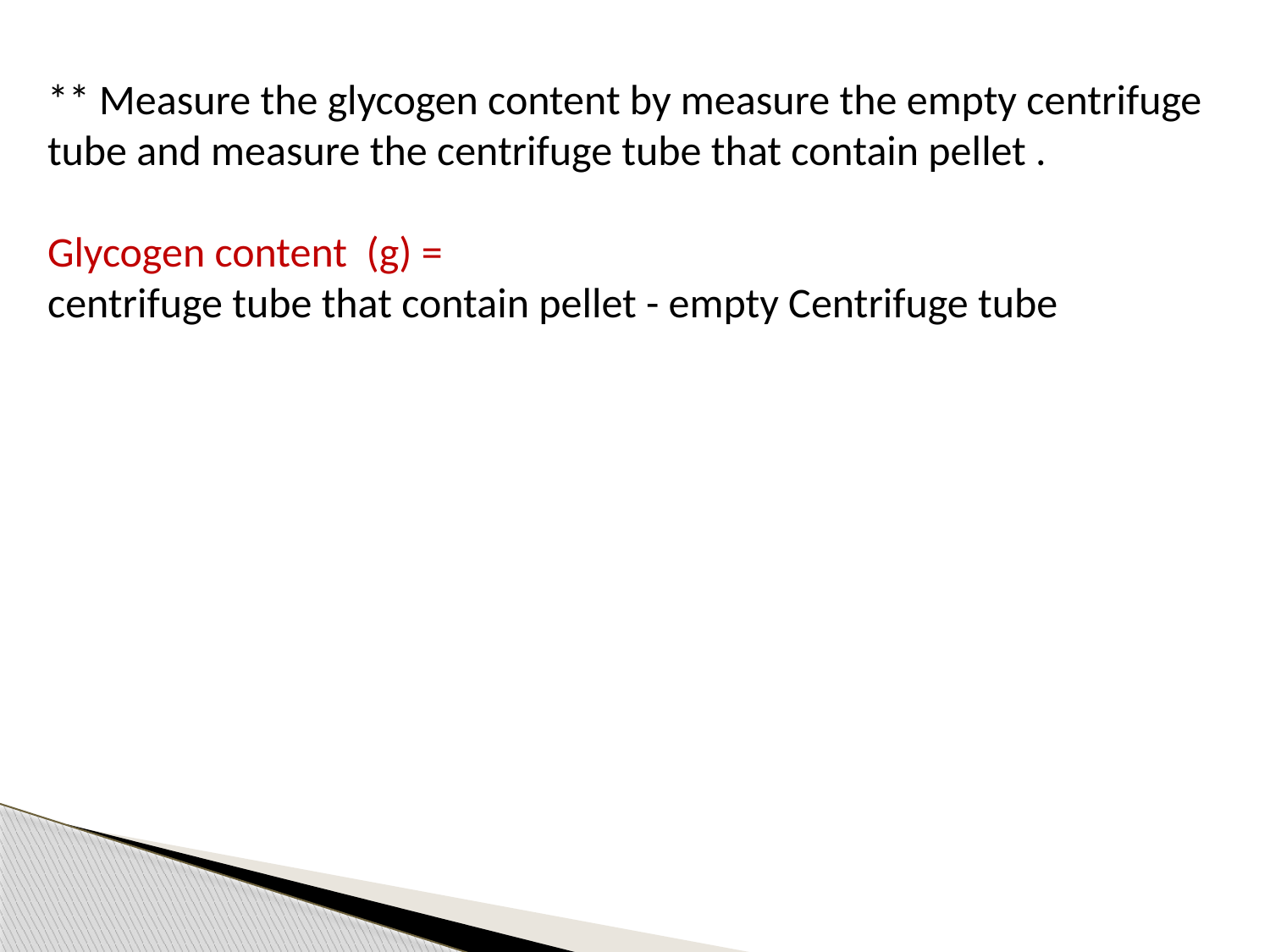

** Measure the glycogen content by measure the empty centrifuge tube and measure the centrifuge tube that contain pellet .

Glycogen content  (g) =
centrifuge tube that contain pellet - empty Centrifuge tube